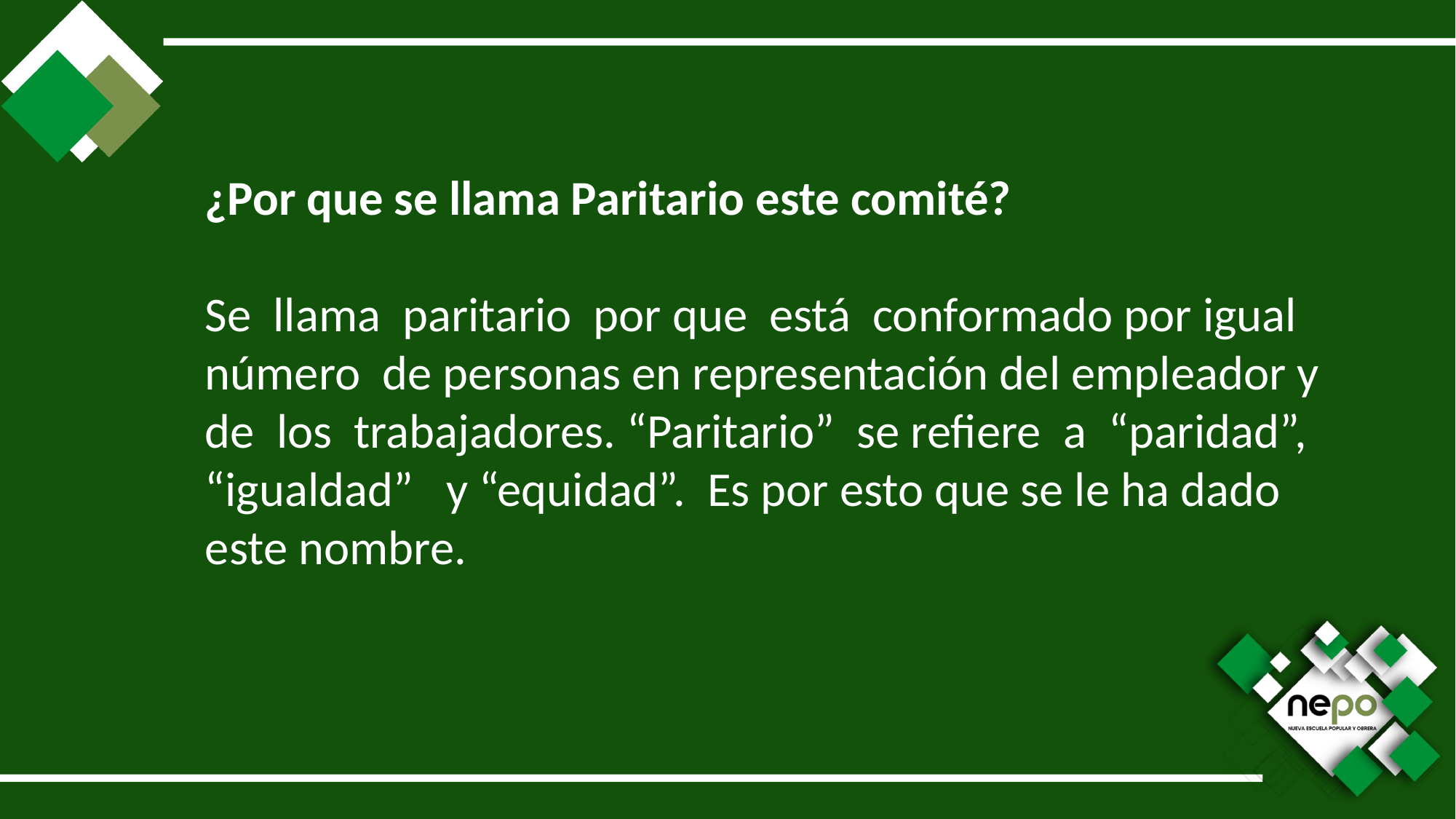

¿Por que se llama Paritario este comité?

Se  llama  paritario  por que  está  conformado por igual número  de personas en representación del empleador y de  los  trabajadores. “Paritario”  se refiere  a  “paridad”, “igualdad”   y “equidad”.  Es por esto que se le ha dado  este nombre.